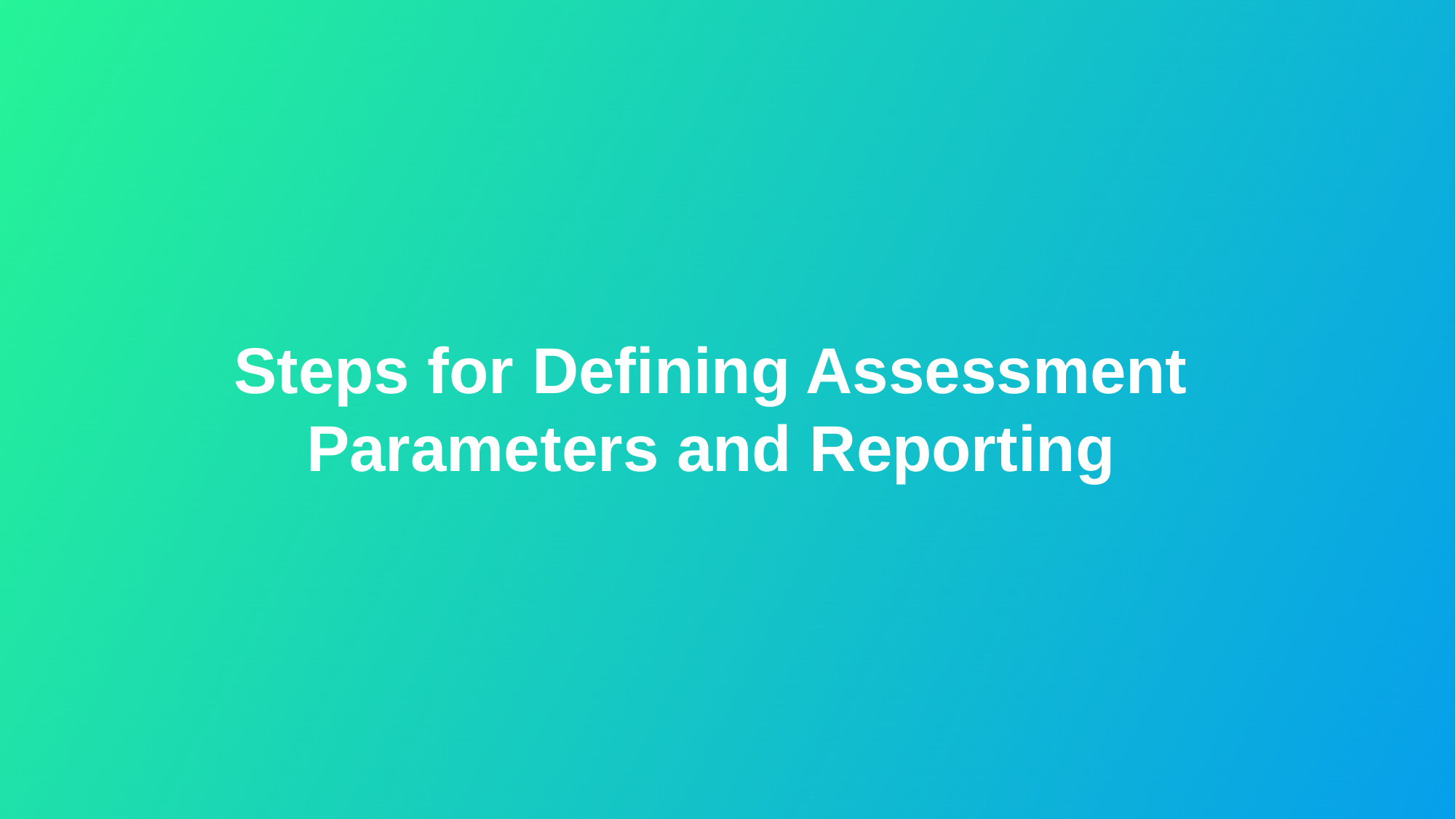

Steps for Defining Assessment Parameters and Reporting